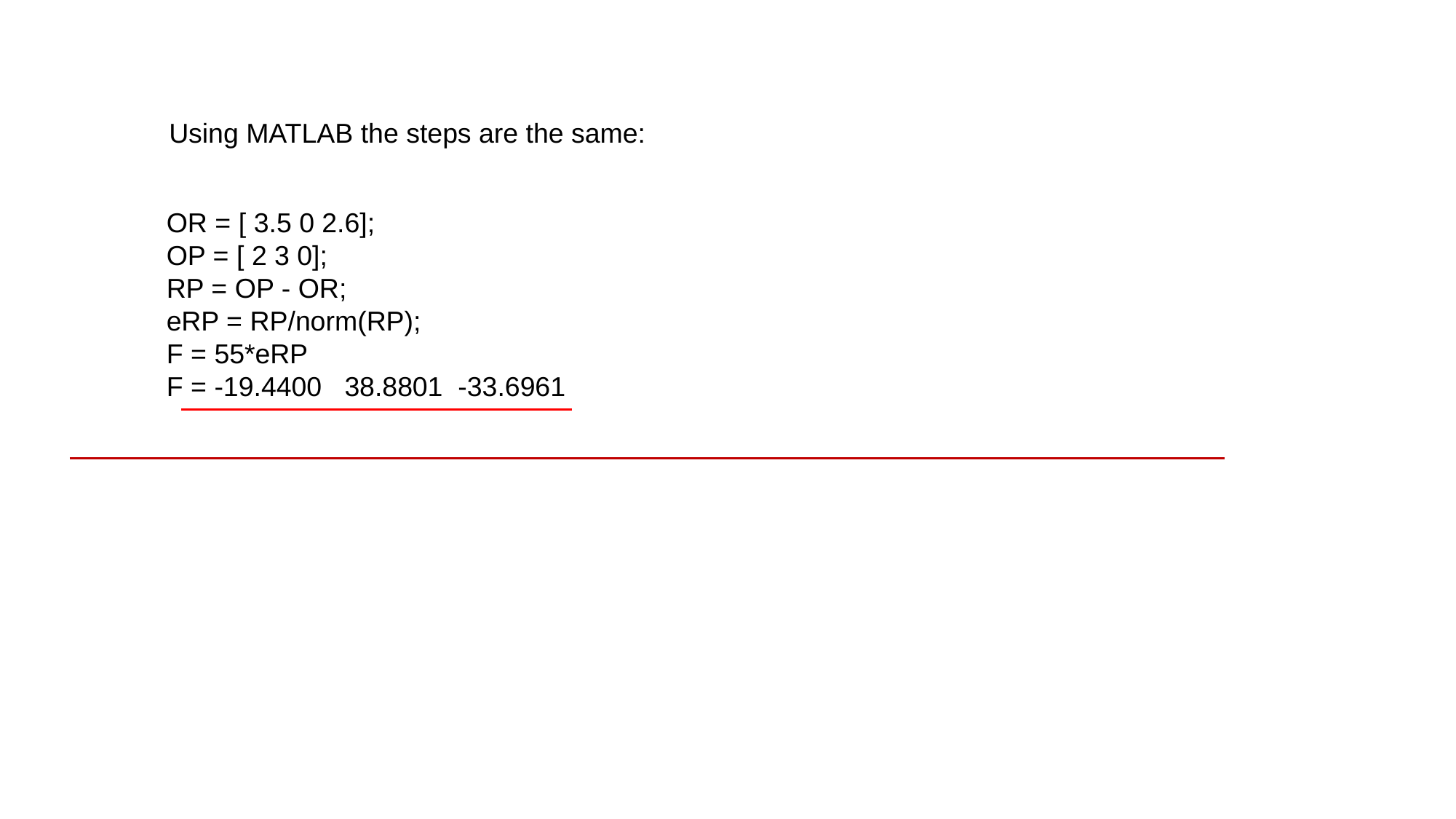

Using MATLAB the steps are the same:
OR = [ 3.5 0 2.6];
OP = [ 2 3 0];
RP = OP - OR;
eRP = RP/norm(RP);
F = 55*eRP
F = -19.4400   38.8801  -33.6961